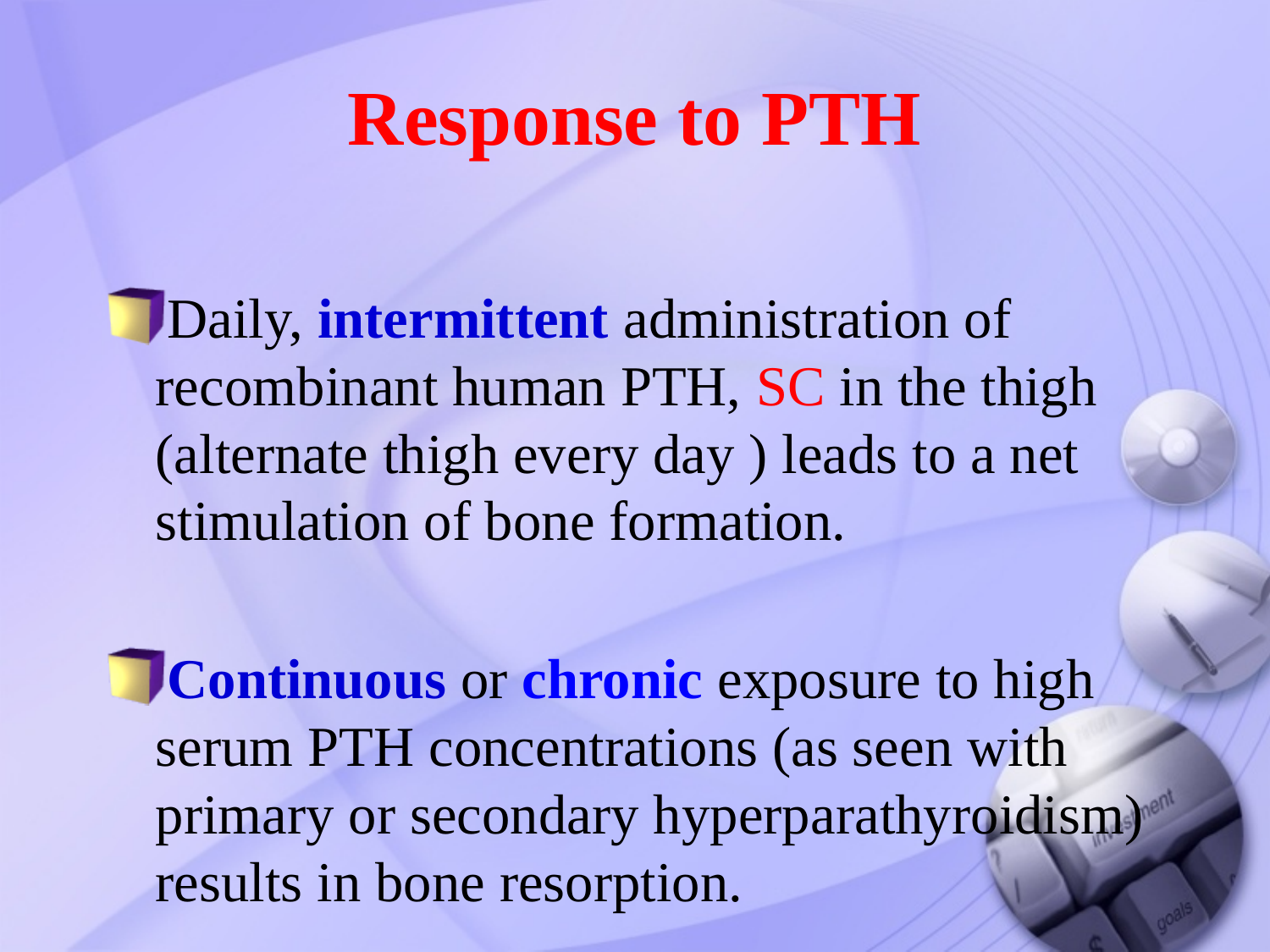

# Response to PTH
Daily, intermittent administration of recombinant human PTH, SC in the thigh (alternate thigh every day ) leads to a net stimulation of bone formation.

Continuous or chronic exposure to high serum PTH concentrations (as seen with primary or secondary hyperparathyroidism) results in bone resorption.